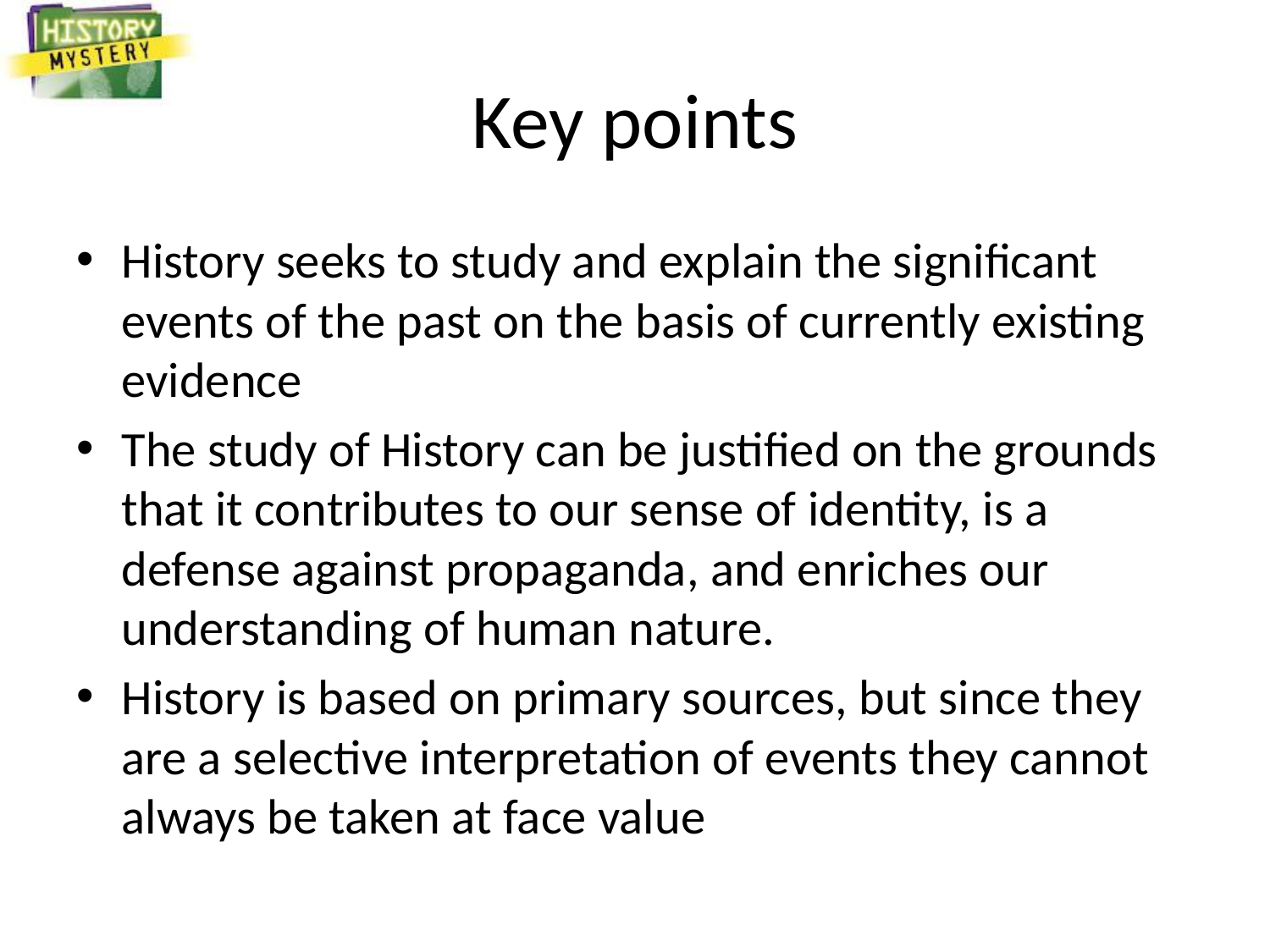

# Key points
History seeks to study and explain the significant events of the past on the basis of currently existing evidence
The study of History can be justified on the grounds that it contributes to our sense of identity, is a defense against propaganda, and enriches our understanding of human nature.
History is based on primary sources, but since they are a selective interpretation of events they cannot always be taken at face value